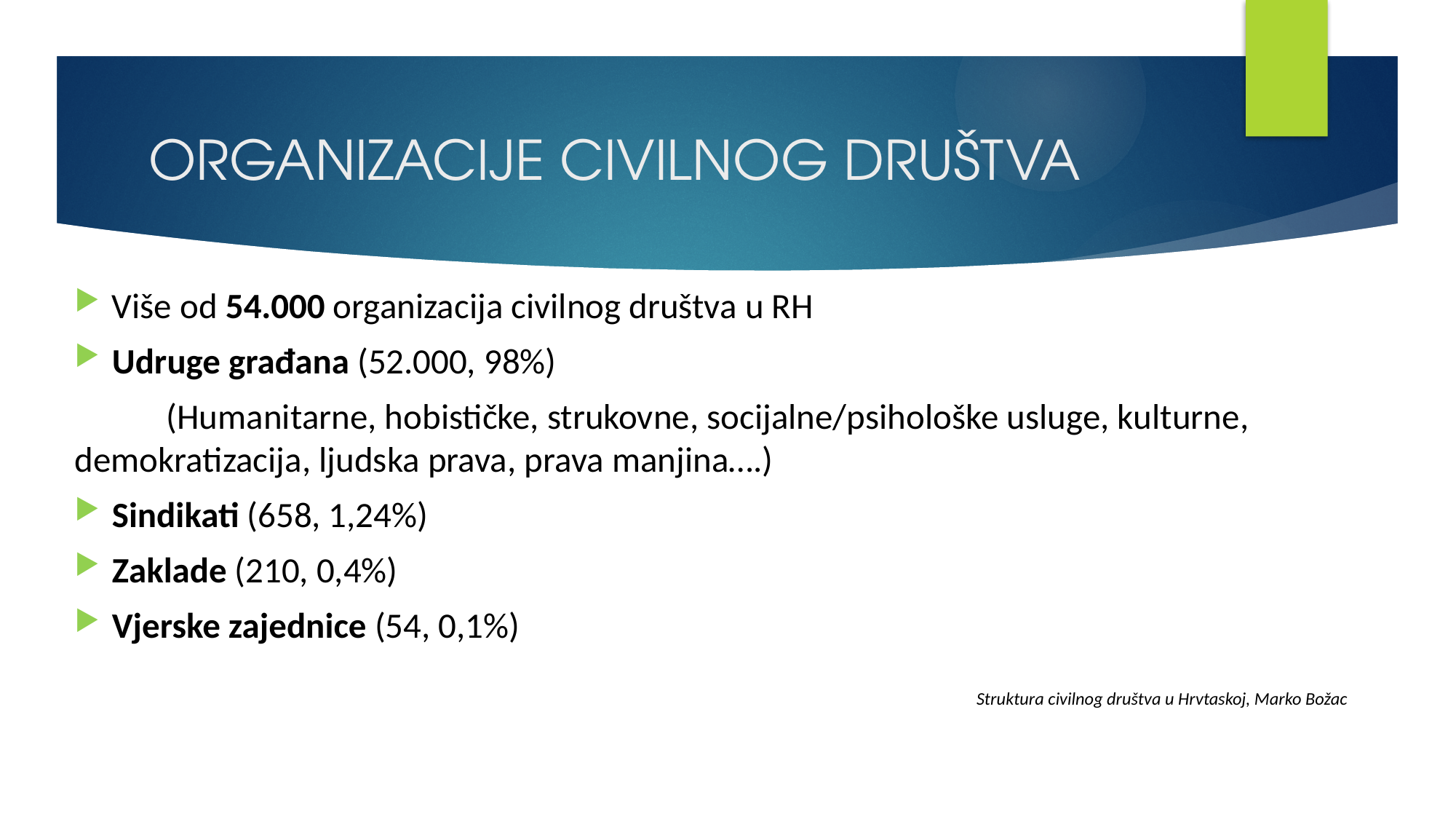

# ORGANIZACIJE CIVILNOG DRUŠTVA
Više od 54.000 organizacija civilnog društva u RH
Udruge građana (52.000, 98%)
	(Humanitarne, hobističke, strukovne, socijalne/psihološke usluge, kulturne,	demokratizacija, ljudska prava, prava manjina….)
Sindikati (658, 1,24%)
Zaklade (210, 0,4%)
Vjerske zajednice (54, 0,1%)

Struktura civilnog društva u Hrvtaskoj, Marko Božac